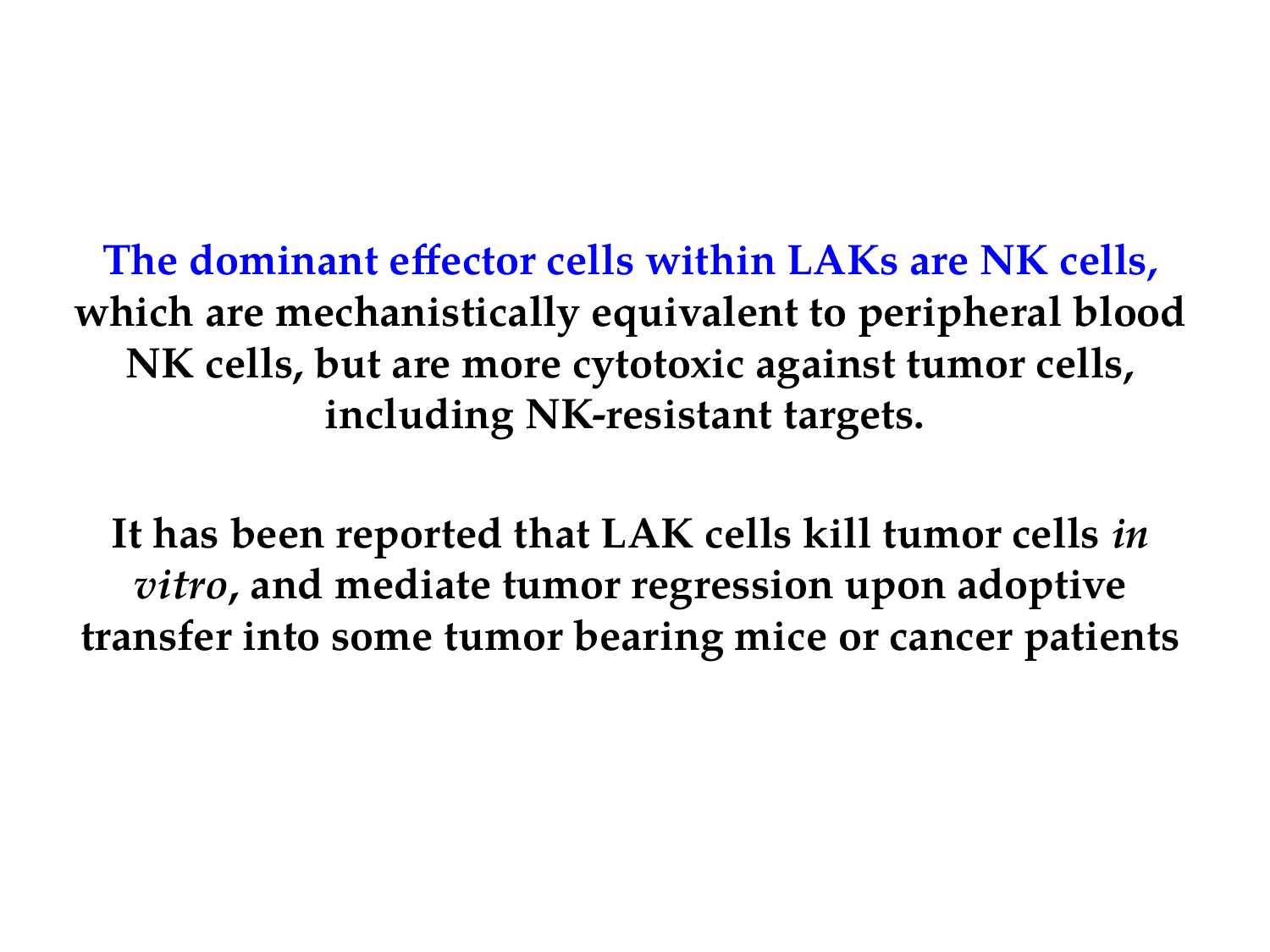

The dominant effector cells within LAKs are NK cells, which are mechanistically equivalent to peripheral blood NK cells, but are more cytotoxic against tumor cells, including NK-resistant targets.

It has been reported that LAK cells kill tumor cells in vitro, and mediate tumor regression upon adoptive transfer into some tumor bearing mice or cancer patients